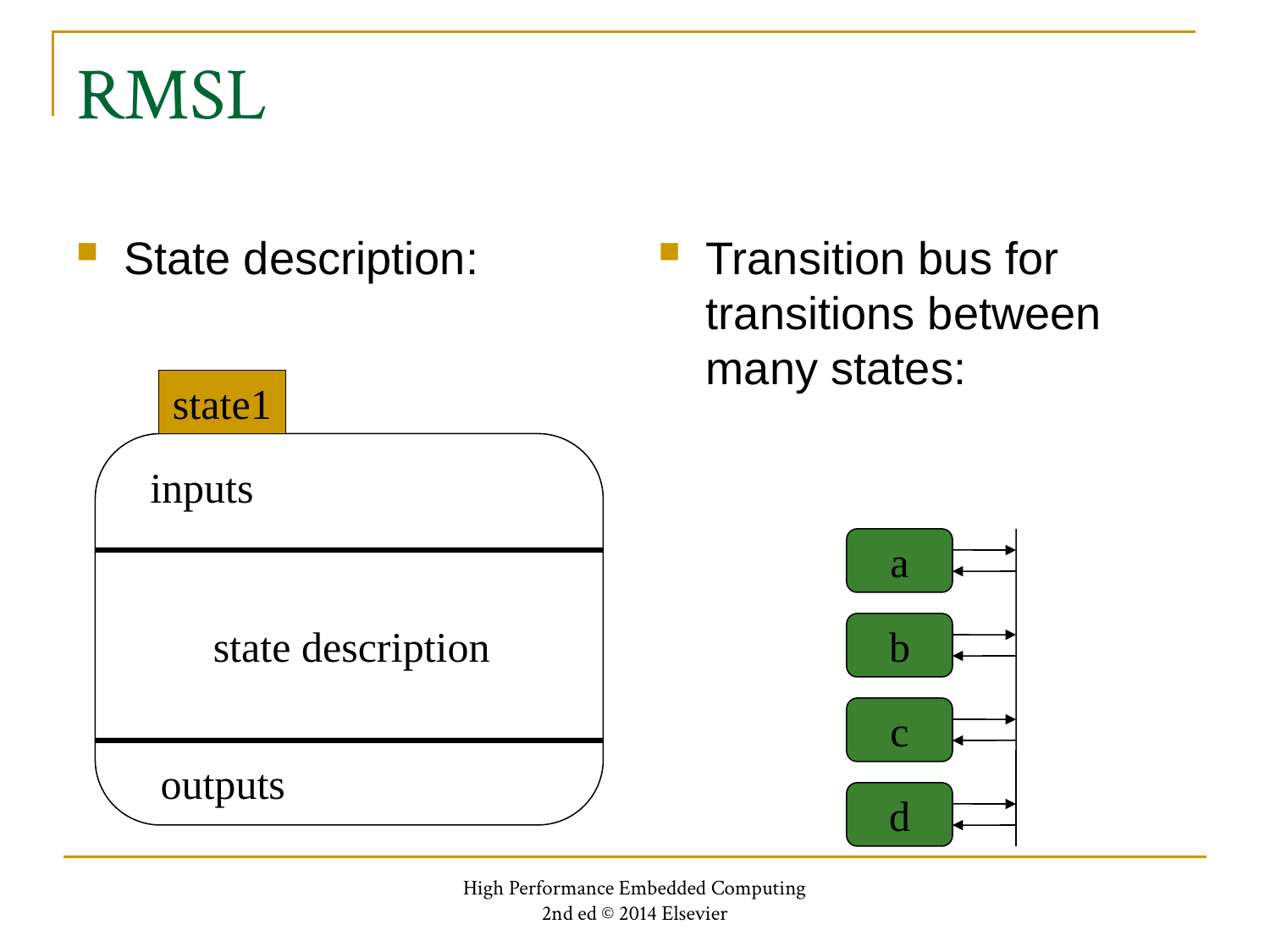

# RMSL
State description:
Transition bus for transitions between many states:
state1

inputs
a

state description
b

c

outputs
d

High Performance Embedded Computing 2nd ed © 2014 Elsevier